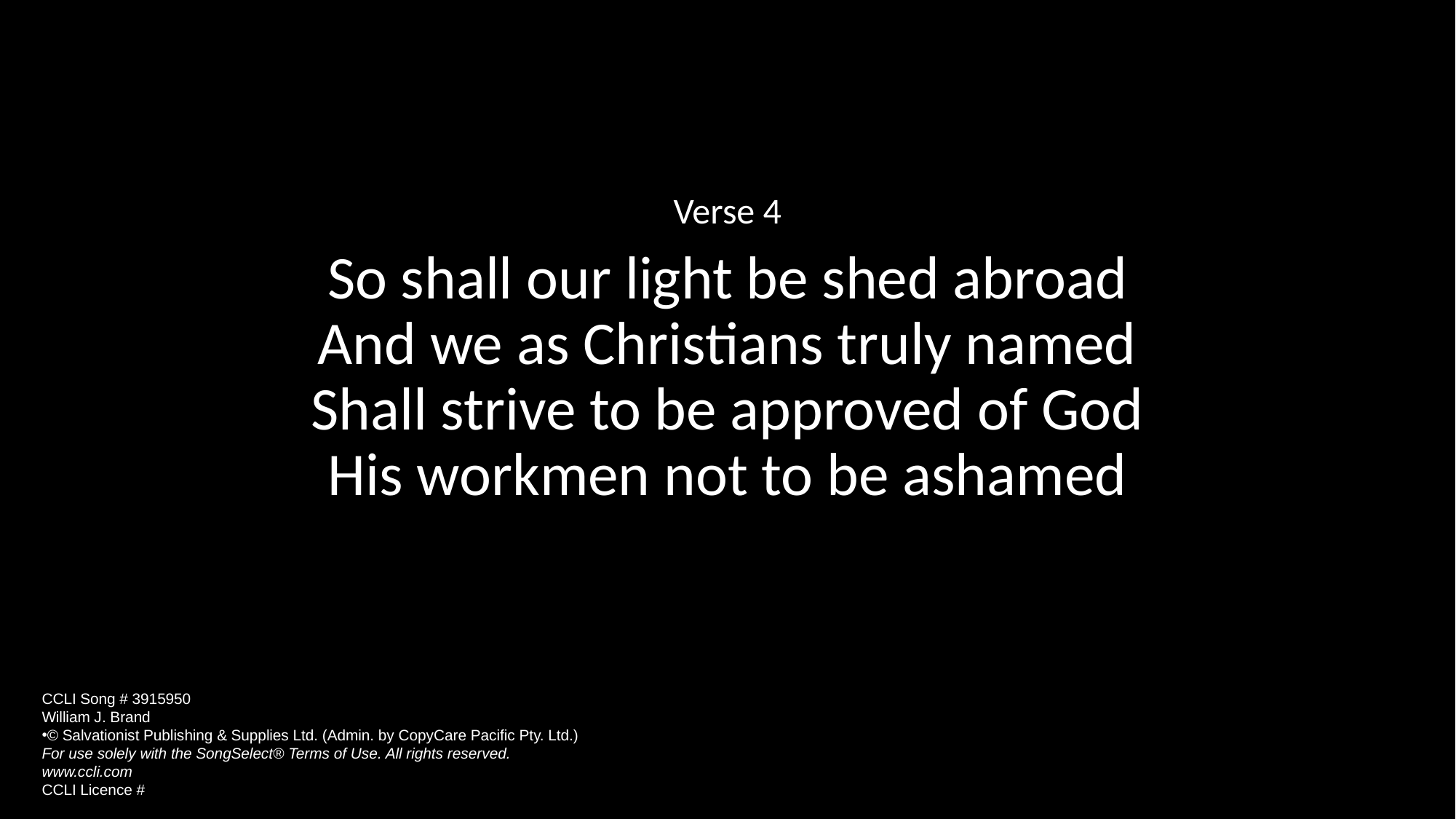

Verse 4
So shall our light be shed abroad
And we as Christians truly named
Shall strive to be approved of God
His workmen not to be ashamed

CCLI Song # 3915950
William J. Brand
© Salvationist Publishing & Supplies Ltd. (Admin. by CopyCare Pacific Pty. Ltd.)
For use solely with the SongSelect® Terms of Use. All rights reserved. www.ccli.com
CCLI Licence #